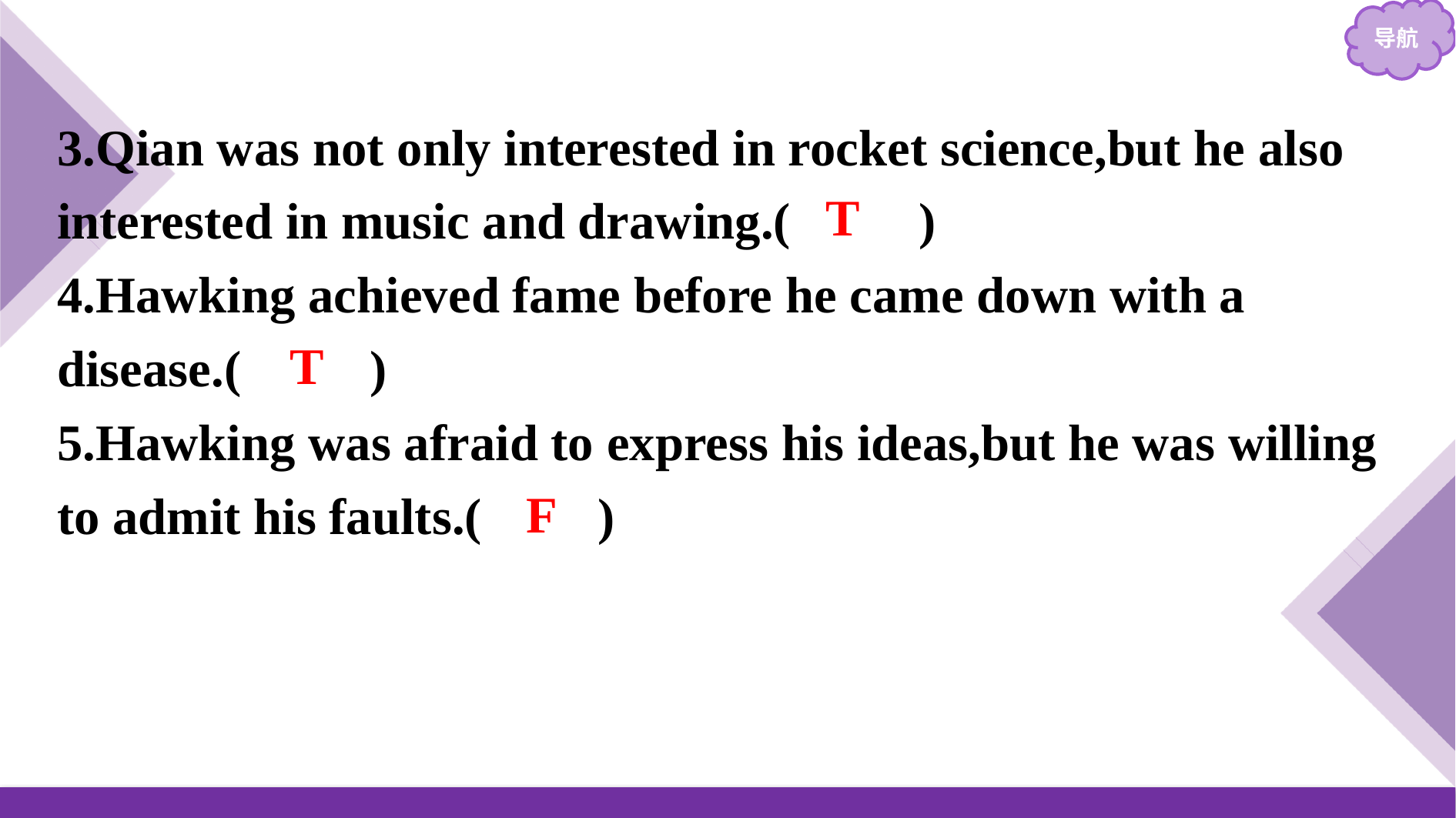

3.Qian was not only interested in rocket science,but he also interested in music and drawing.(　　)
4.Hawking achieved fame before he came down with a disease.(          )
5.Hawking was afraid to express his ideas,but he was willing to admit his faults.(         )
T
T
F